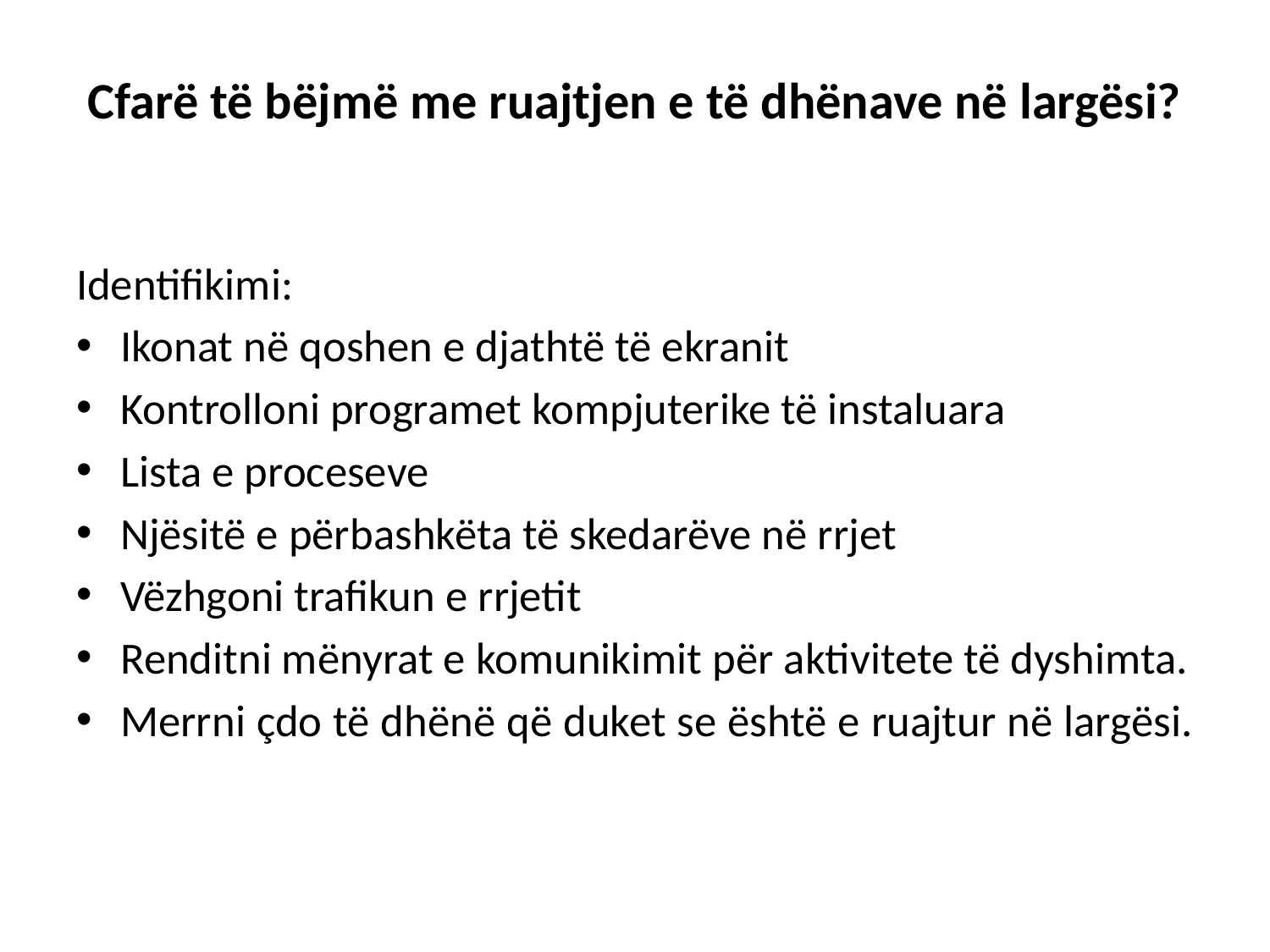

# Cfarë të bëjmë me ruajtjen e të dhënave në largësi?
Identifikimi:
Ikonat në qoshen e djathtë të ekranit
Kontrolloni programet kompjuterike të instaluara
Lista e proceseve
Njësitë e përbashkëta të skedarëve në rrjet
Vëzhgoni trafikun e rrjetit
Renditni mënyrat e komunikimit për aktivitete të dyshimta.
Merrni çdo të dhënë që duket se është e ruajtur në largësi.